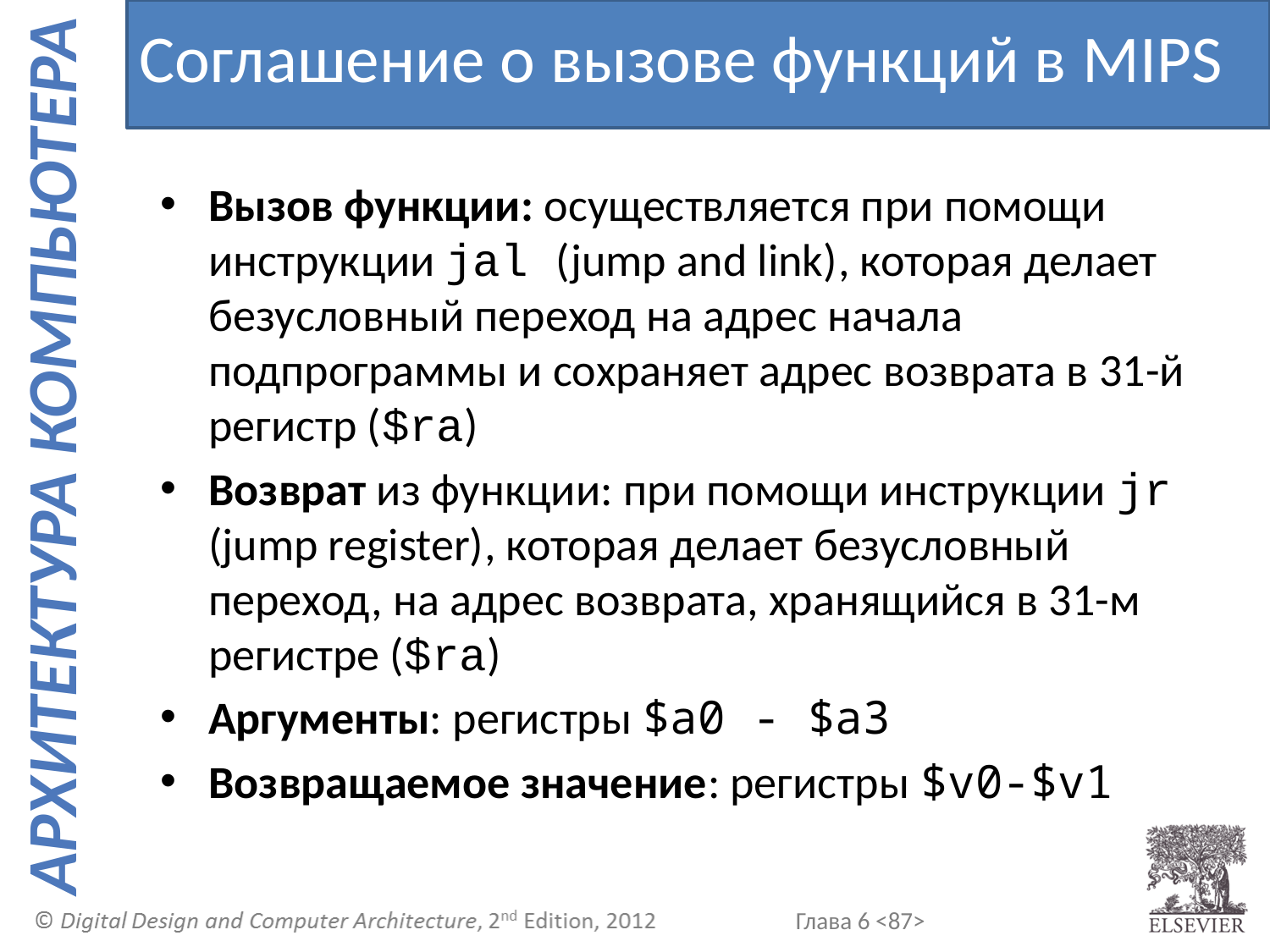

Соглашение о вызове функций в MIPS

Вызов функции: осуществляется при помощи инструкции jal (jump and link), которая делает безусловный переход на адрес начала подпрограммы и сохраняет адрес возврата в 31-й регистр ($ra)
Возврат из функции: при помощи инструкции jr (jump register), которая делает безусловный переход, на адрес возврата, хранящийся в 31-м регистре ($ra)
Аргументы: регистры $a0 - $a3
Возвращаемое значение: регистры $v0-$v1